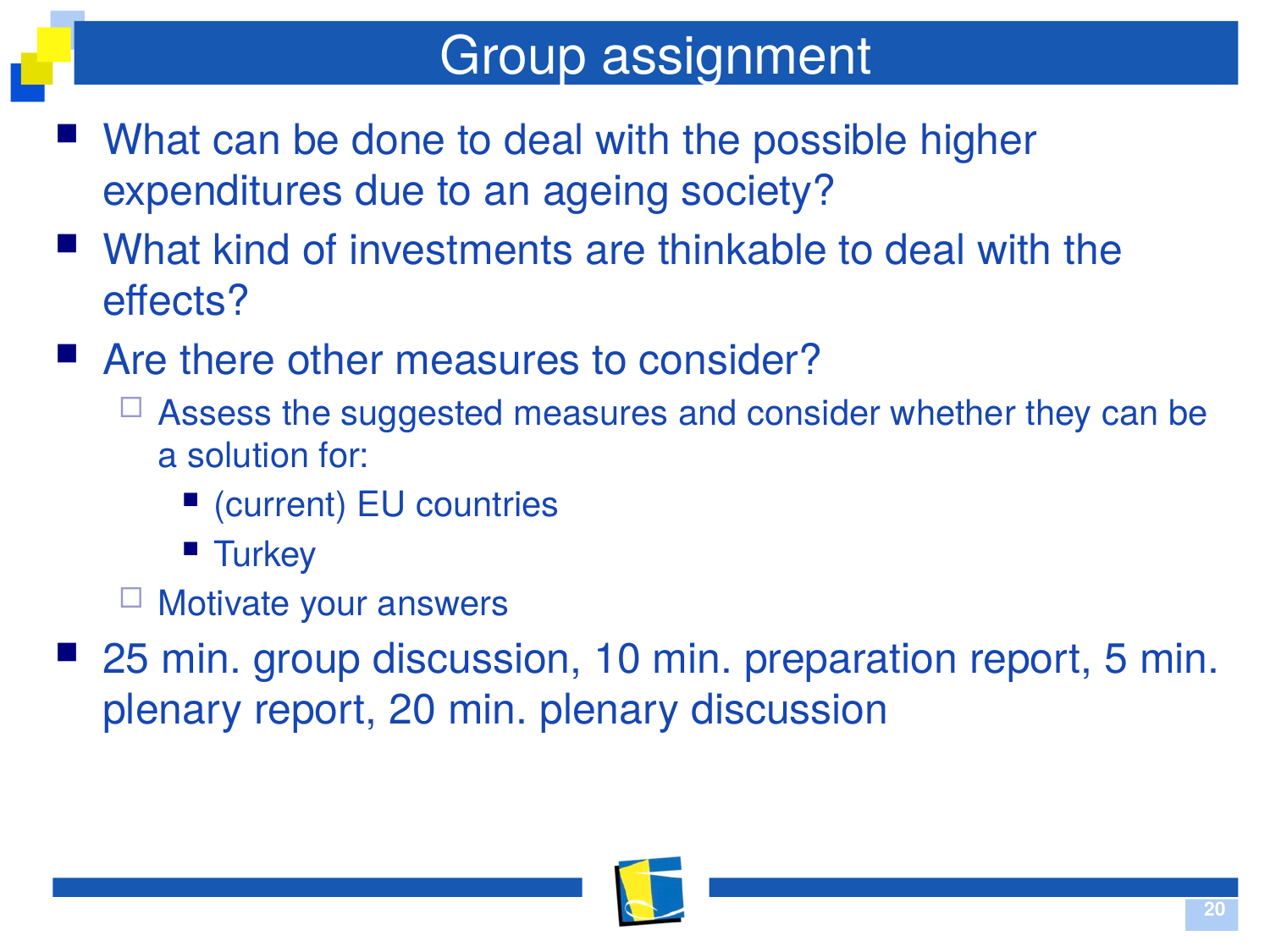

# Group assignment
What can be done to deal with the possible higher expenditures due to an ageing society?
What kind of investments are thinkable to deal with the effects?
Are there other measures to consider?
Assess the suggested measures and consider whether they can be a solution for:
(current) EU countries
Turkey
Motivate your answers
25 min. group discussion, 10 min. preparation report, 5 min. plenary report, 20 min. plenary discussion

20